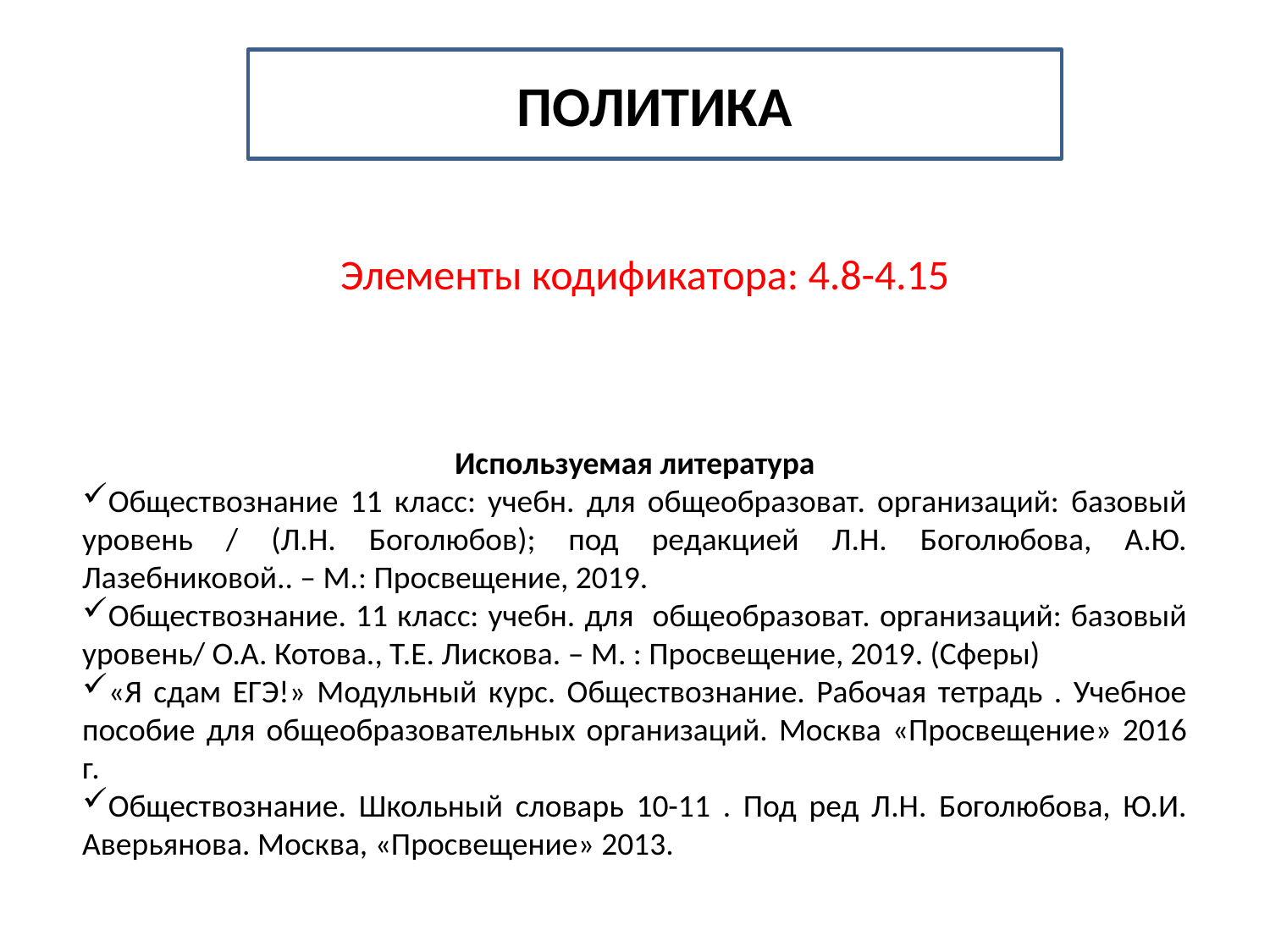

ПОЛИТИКА
# Элементы кодификатора: 4.8-4.15
Используемая литература
Обществознание 11 класс: учебн. для общеобразоват. организаций: базовый уровень / (Л.Н. Боголюбов); под редакцией Л.Н. Боголюбова, А.Ю. Лазебниковой.. – М.: Просвещение, 2019.
Обществознание. 11 класс: учебн. для  общеобразоват. организаций: базовый уровень/ О.А. Котова., Т.Е. Лискова. – М. : Просвещение, 2019. (Сферы)
«Я сдам ЕГЭ!» Модульный курс. Обществознание. Рабочая тетрадь . Учебное пособие для общеобразовательных организаций. Москва «Просвещение» 2016 г.
Обществознание. Школьный словарь 10-11 . Под ред Л.Н. Боголюбова, Ю.И. Аверьянова. Москва, «Просвещение» 2013.